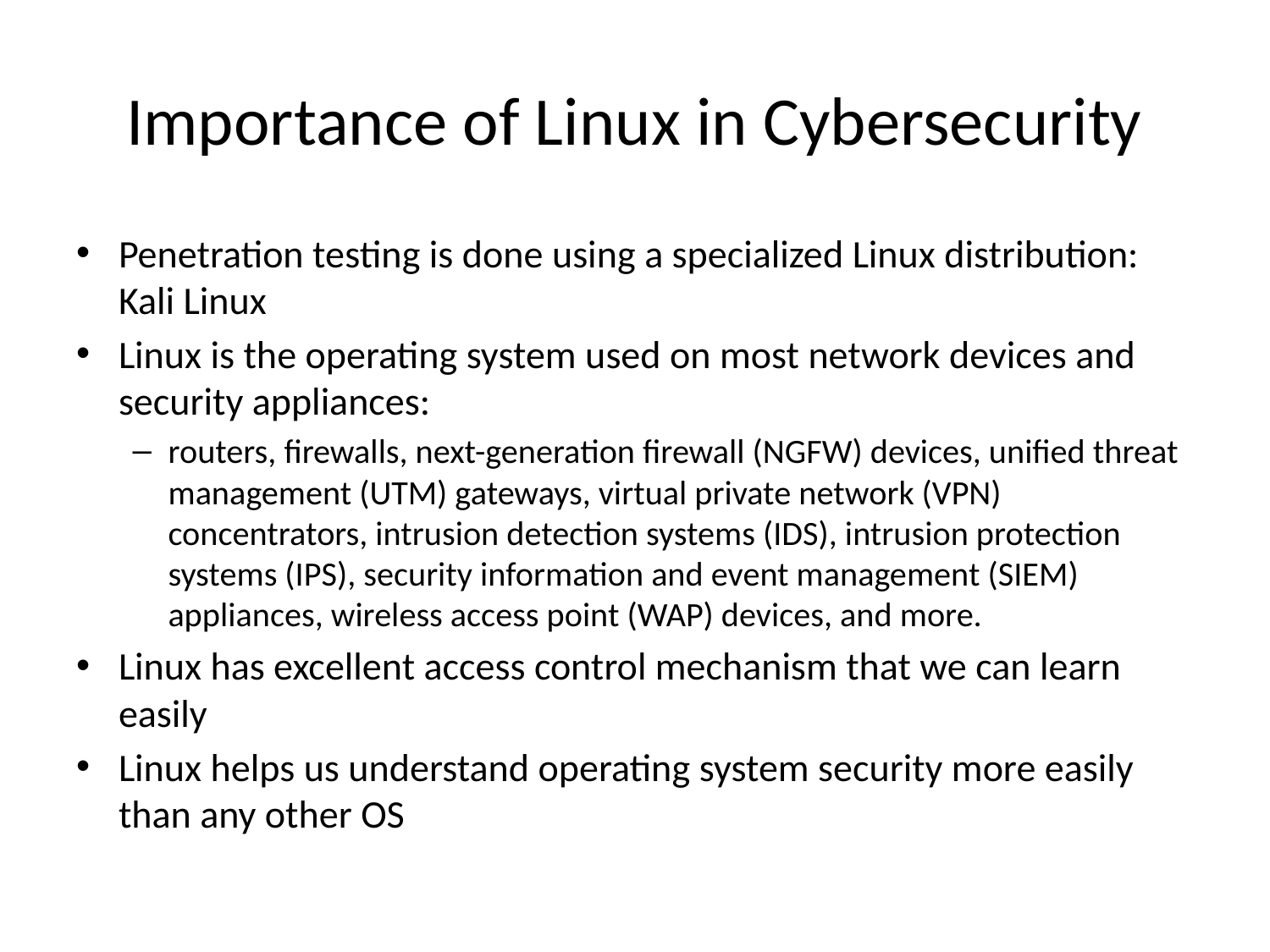

# Importance of Linux in Cybersecurity
Penetration testing is done using a specialized Linux distribution: Kali Linux
Linux is the operating system used on most network devices and security appliances:
routers, firewalls, next-generation firewall (NGFW) devices, unified threat management (UTM) gateways, virtual private network (VPN) concentrators, intrusion detection systems (IDS), intrusion protection systems (IPS), security information and event management (SIEM) appliances, wireless access point (WAP) devices, and more.
Linux has excellent access control mechanism that we can learn easily
Linux helps us understand operating system security more easily than any other OS